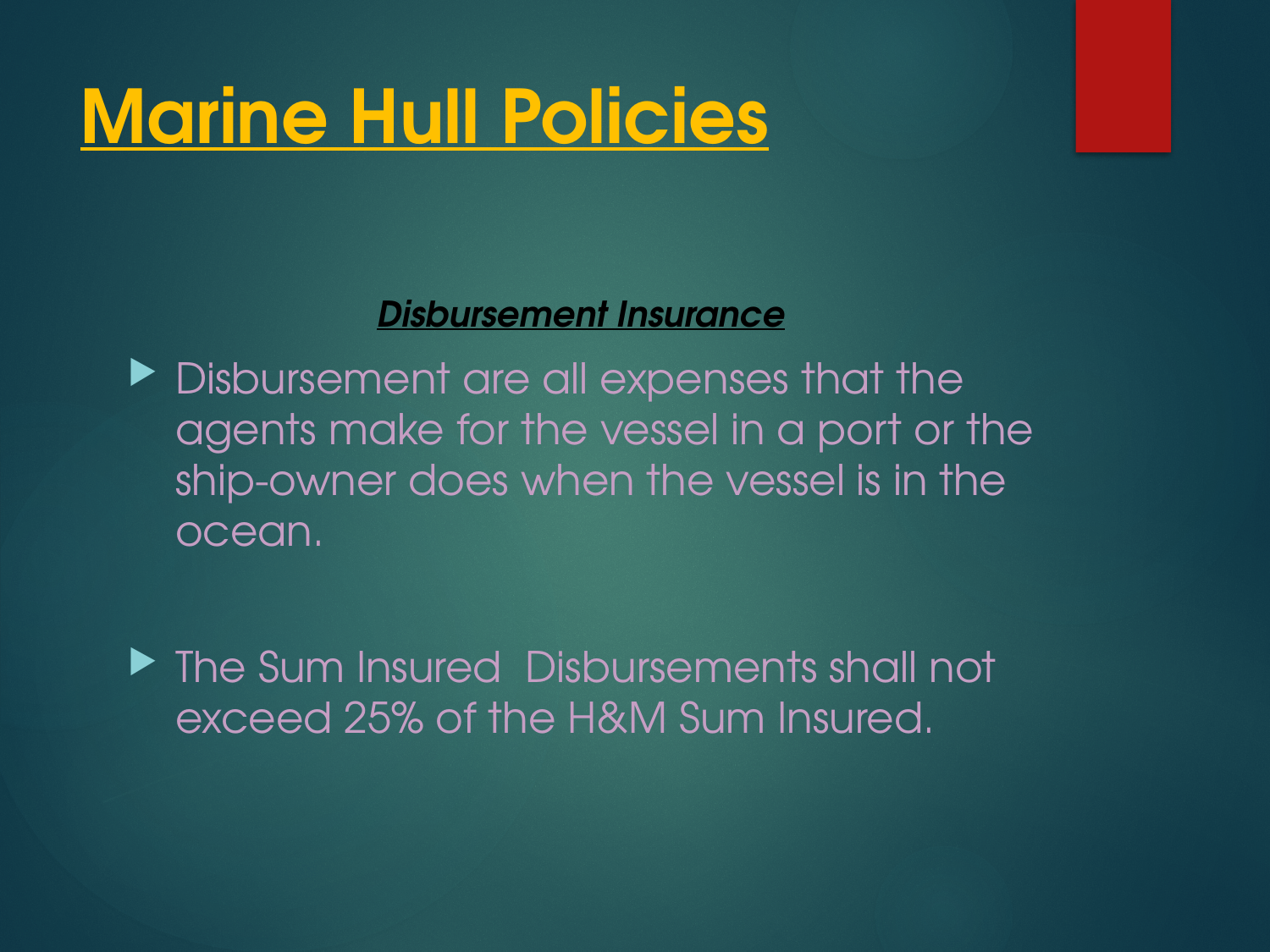

# Marine Hull Policies
Disbursement Insurance
Disbursement are all expenses that the agents make for the vessel in a port or the ship-owner does when the vessel is in the ocean.

The Sum Insured  Disbursements shall not exceed 25% of the H&M Sum Insured.